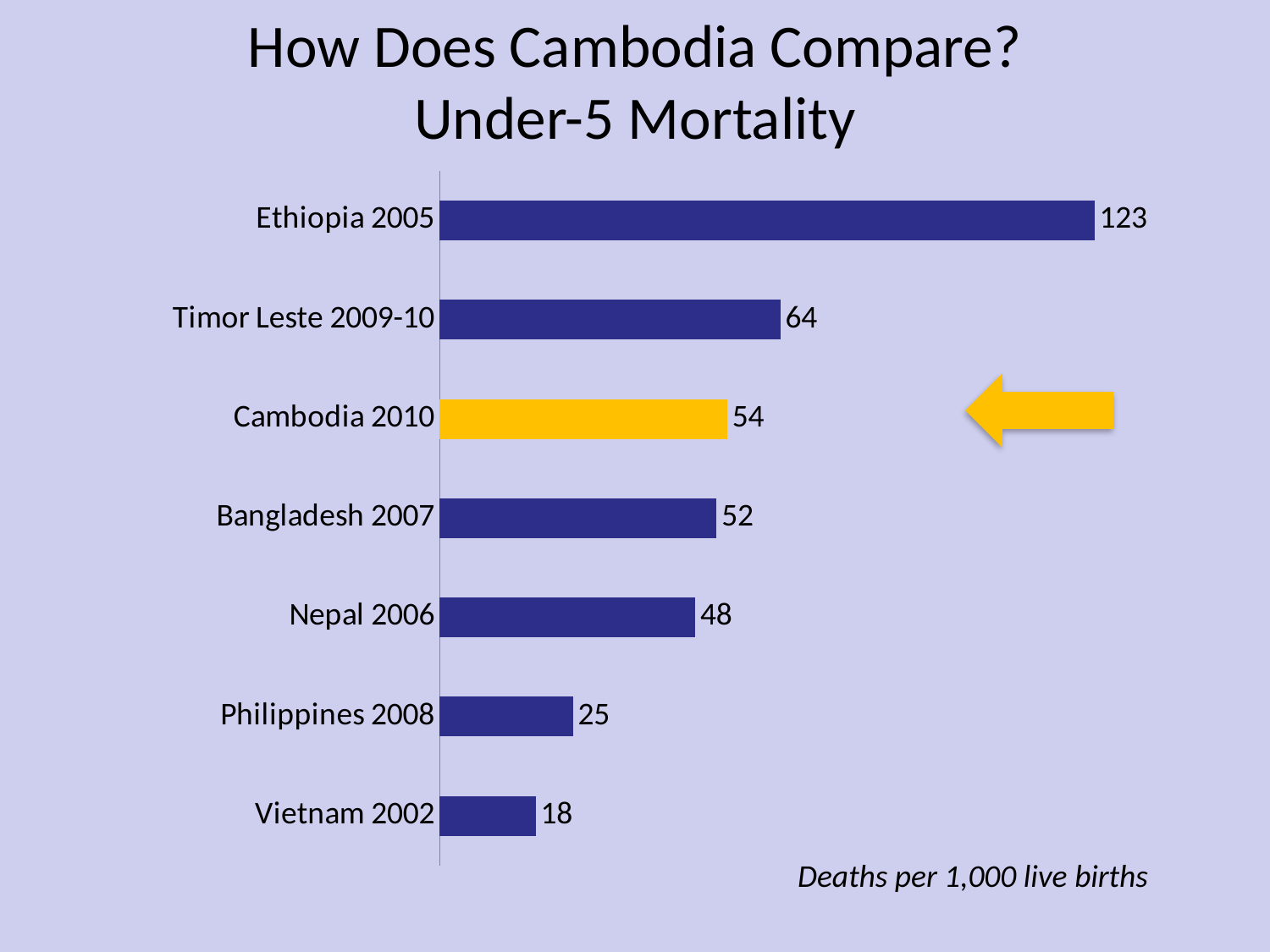

# How Does Cambodia Compare? Under-5 Mortality

### Chart

| Category | Series 1 |
|---|---|
| Vietnam 2002 | 18.0 |
| Philippines 2008 | 25.0 |
| Nepal 2006 | 48.0 |
| Bangladesh 2007 | 52.0 |
| Cambodia 2010 | 54.0 |
| Timor Leste 2009-10 | 64.0 |
| Ethiopia 2005 | 123.0 |
Deaths per 1,000 live births